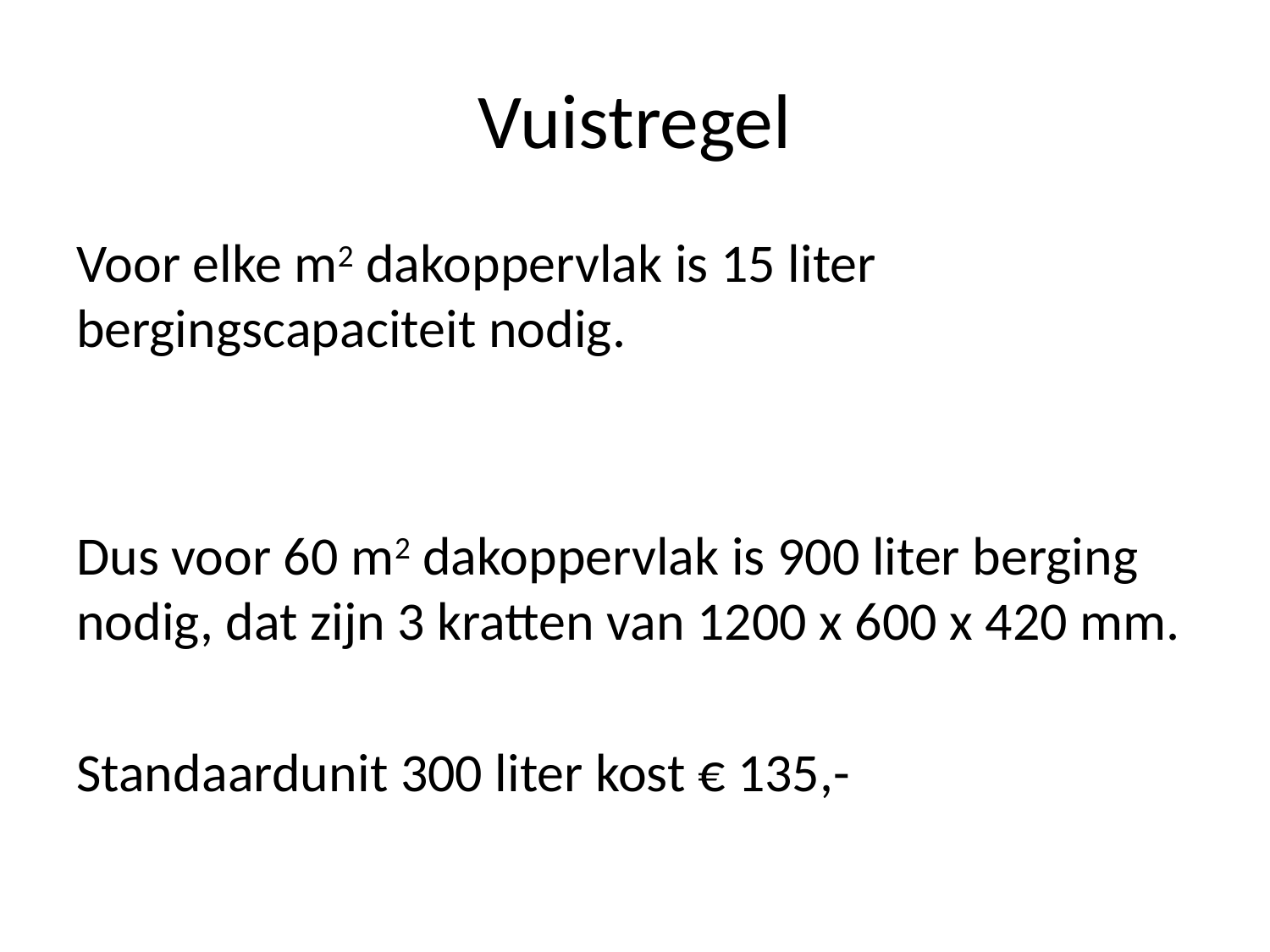

# Vuistregel
Voor elke m2 dakoppervlak is 15 liter bergingscapaciteit nodig.

Dus voor 60 m2 dakoppervlak is 900 liter berging nodig, dat zijn 3 kratten van 1200 x 600 x 420 mm.

Standaardunit 300 liter kost € 135,-